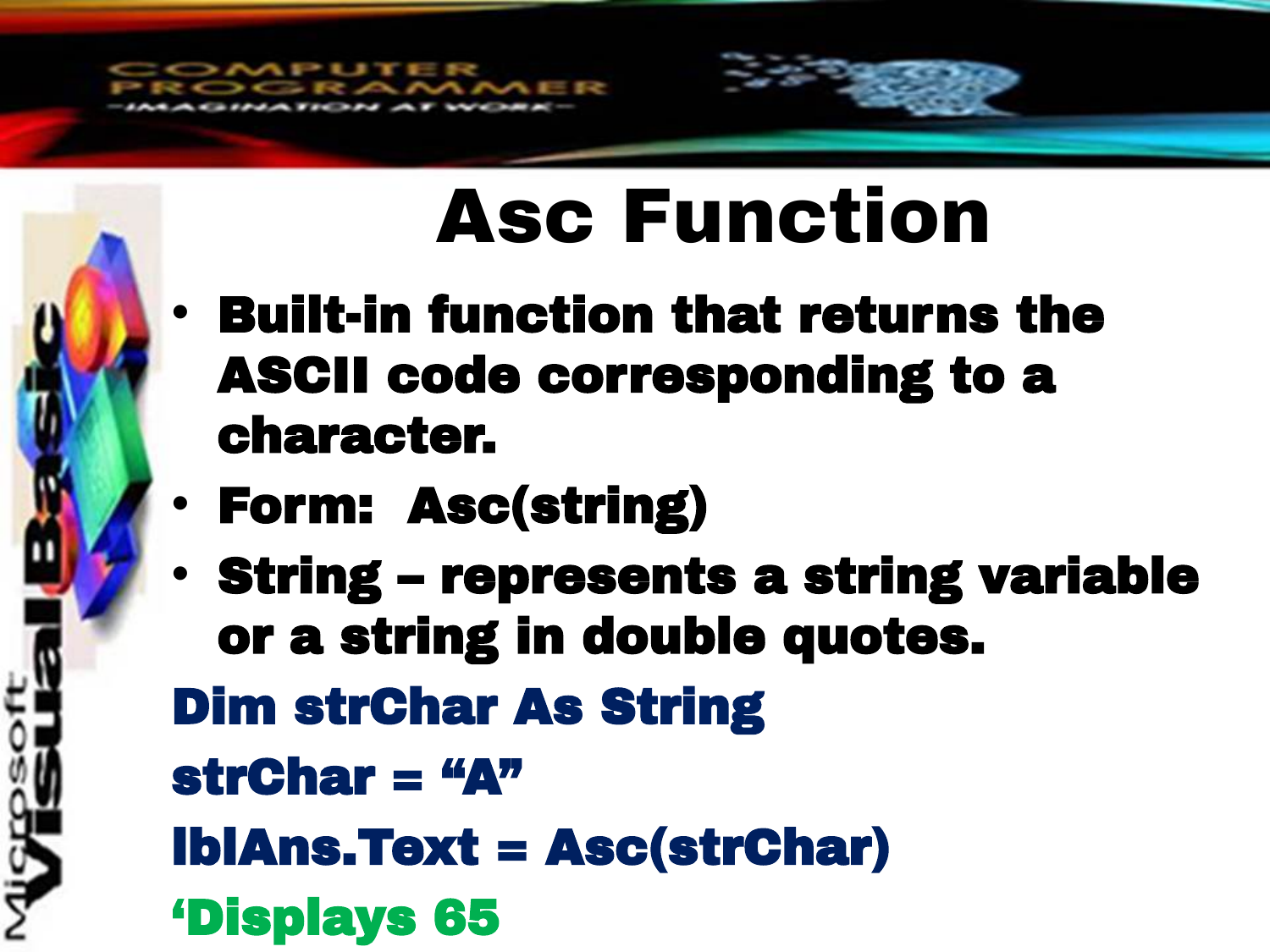

# Asc Function
Built-in function that returns the ASCII code corresponding to a character.
Form:  Asc(string)
String – represents a string variable or a string in double quotes.
Dim strChar As String
strChar = “A”
lblAns.Text = Asc(strChar)
‘Displays 65